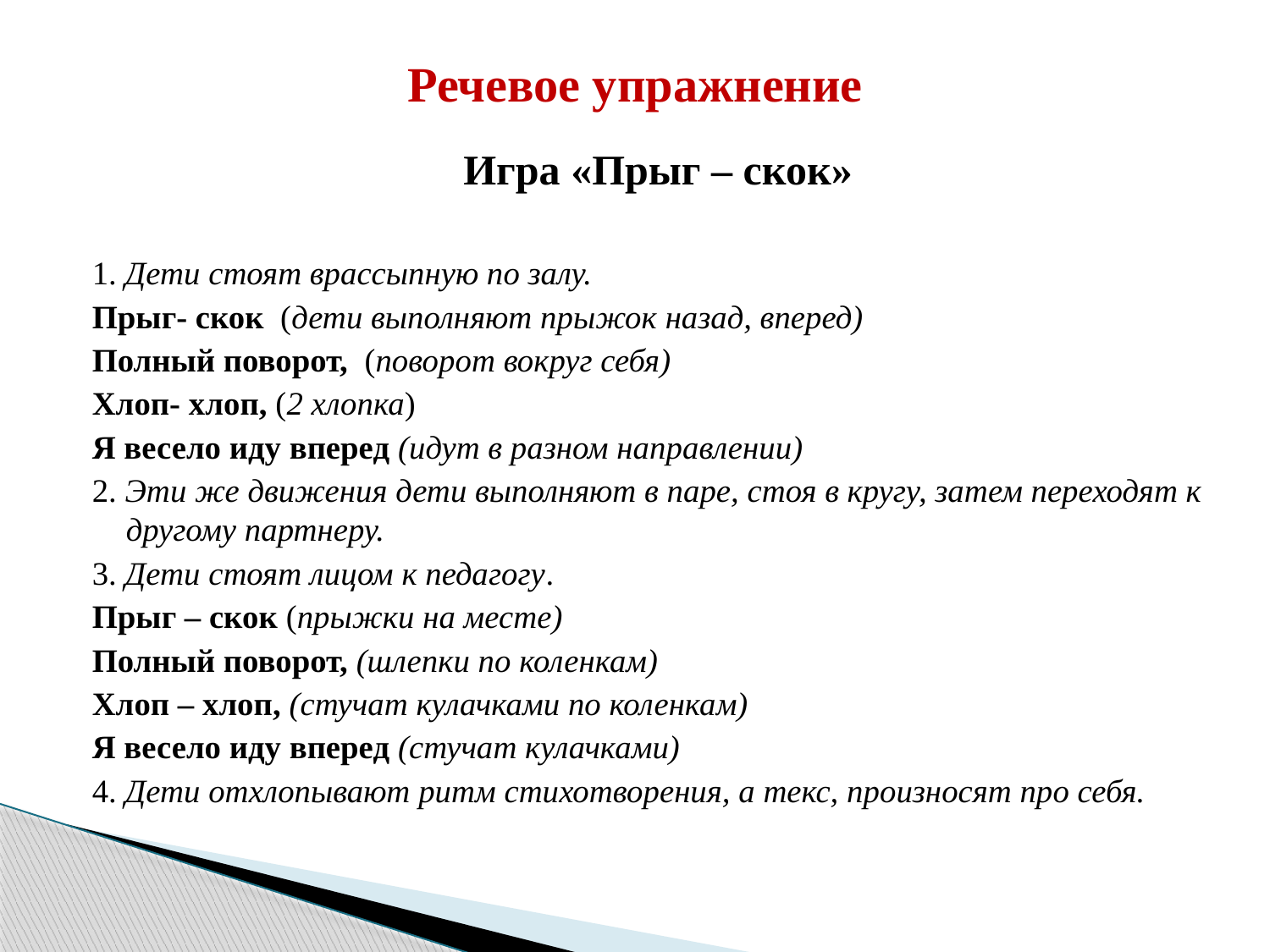

# Речевое упражнение
Игра «Прыг – скок»

1. Дети стоят врассыпную по залу.
Прыг- скок  (дети выполняют прыжок назад, вперед)
Полный поворот,  (поворот вокруг себя)
Хлоп- хлоп, (2 хлопка)
Я весело иду вперед (идут в разном направлении)
2. Эти же движения дети выполняют в паре, стоя в кругу, затем переходят к другому партнеру.
3. Дети стоят лицом к педагогу.
Прыг – скок (прыжки на месте)
Полный поворот, (шлепки по коленкам)
Хлоп – хлоп, (стучат кулачками по коленкам)
Я весело иду вперед (стучат кулачками)
4. Дети отхлопывают ритм стихотворения, а текс, произносят про себя.